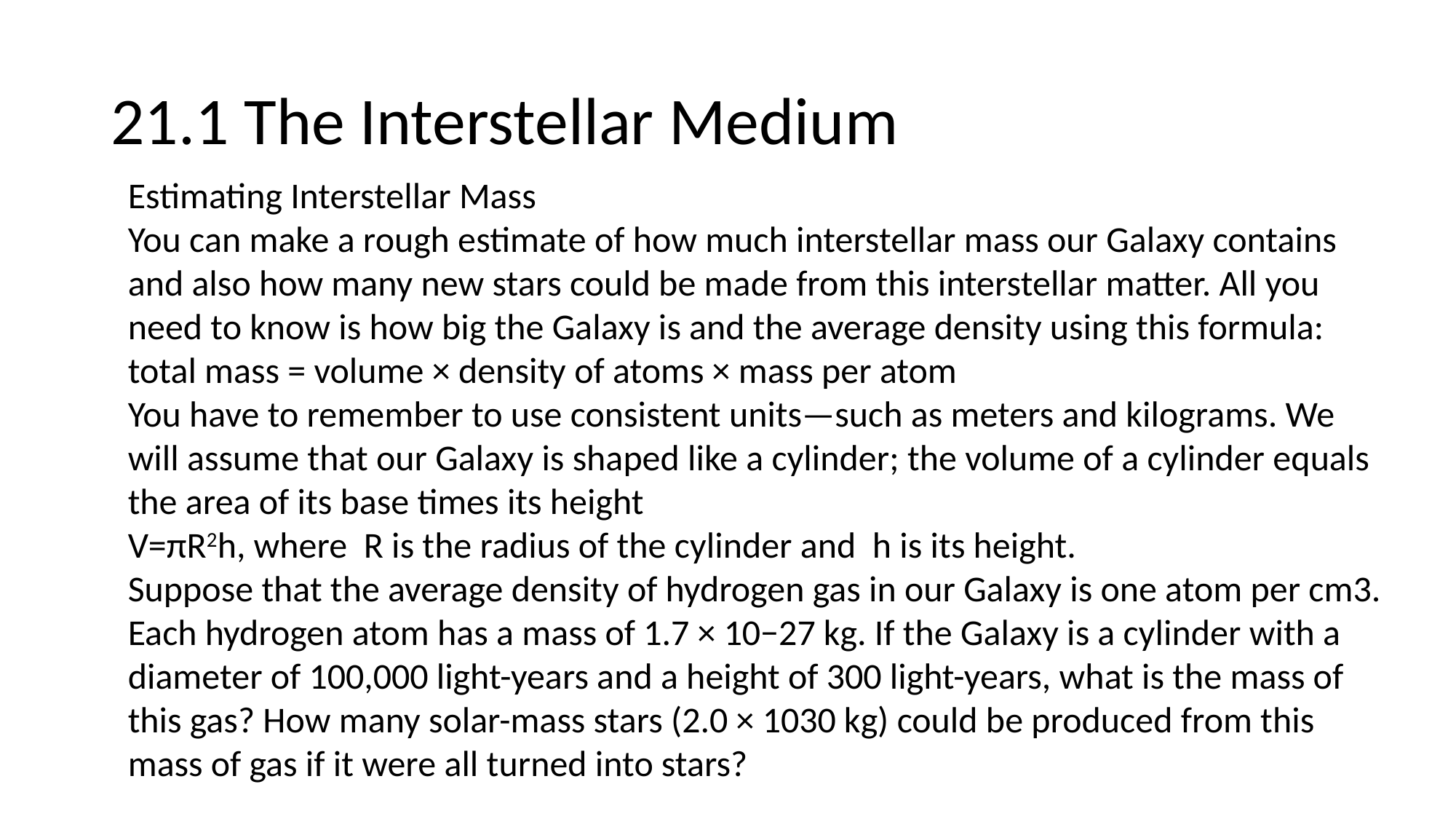

# 21.1 The Interstellar Medium
Estimating Interstellar Mass
You can make a rough estimate of how much interstellar mass our Galaxy contains and also how many new stars could be made from this interstellar matter. All you need to know is how big the Galaxy is and the average density using this formula:
total mass = volume × density of atoms × mass per atom
You have to remember to use consistent units—such as meters and kilograms. We will assume that our Galaxy is shaped like a cylinder; the volume of a cylinder equals the area of its base times its height
V=πR2h, where  R is the radius of the cylinder and  h is its height.
Suppose that the average density of hydrogen gas in our Galaxy is one atom per cm3. Each hydrogen atom has a mass of 1.7 × 10−27 kg. If the Galaxy is a cylinder with a diameter of 100,000 light-years and a height of 300 light-years, what is the mass of this gas? How many solar-mass stars (2.0 × 1030 kg) could be produced from this mass of gas if it were all turned into stars?